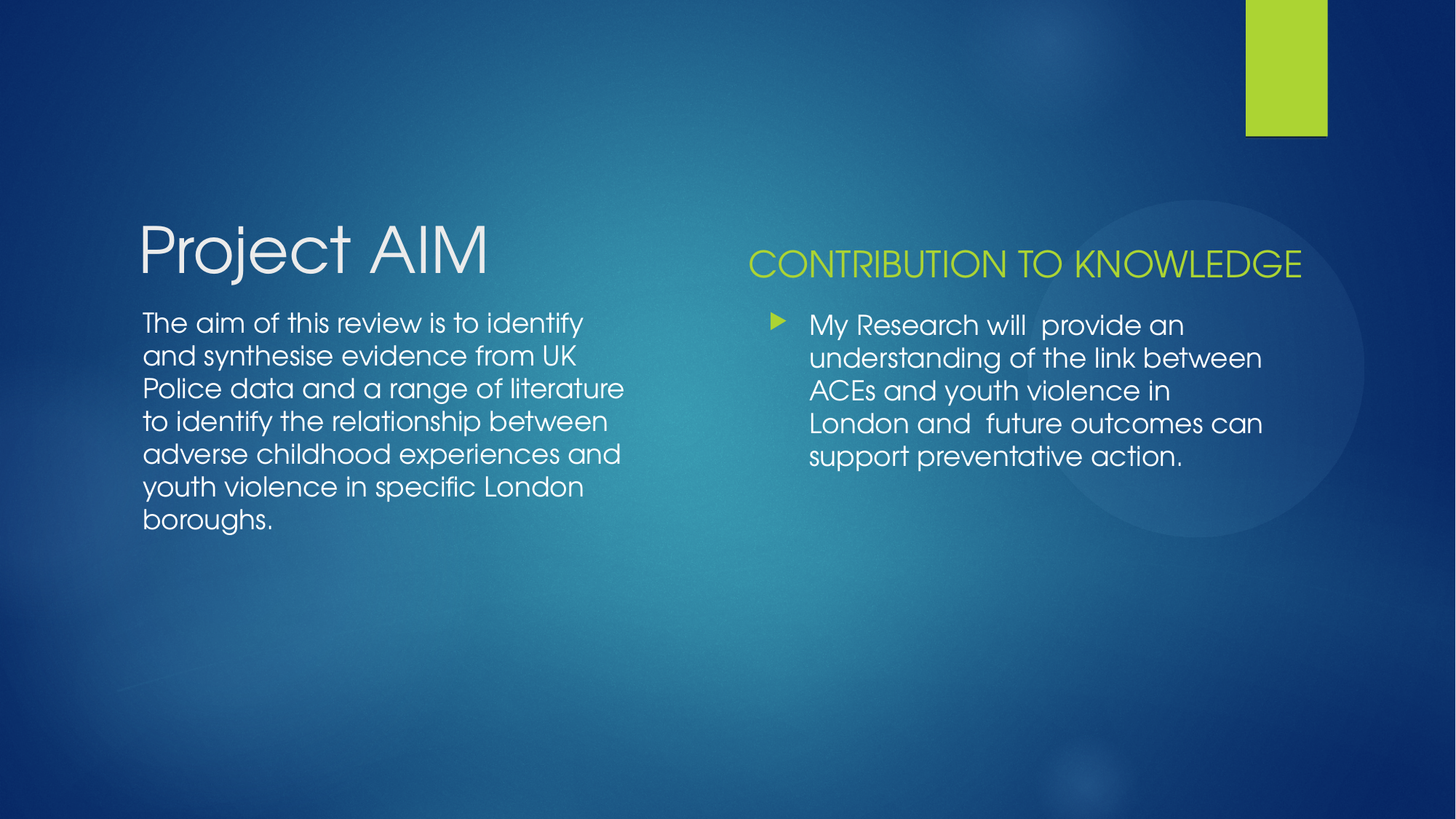

Project AIM
CONTRIBUTION TO KNOWLEDGE

The aim of this review is to identify and synthesise evidence from UK Police data and a range of literature to identify the relationship between adverse childhood experiences and youth violence in specific London boroughs.

My Research will  provide an understanding of the link between ACEs and youth violence in London and  future outcomes can support preventative action.